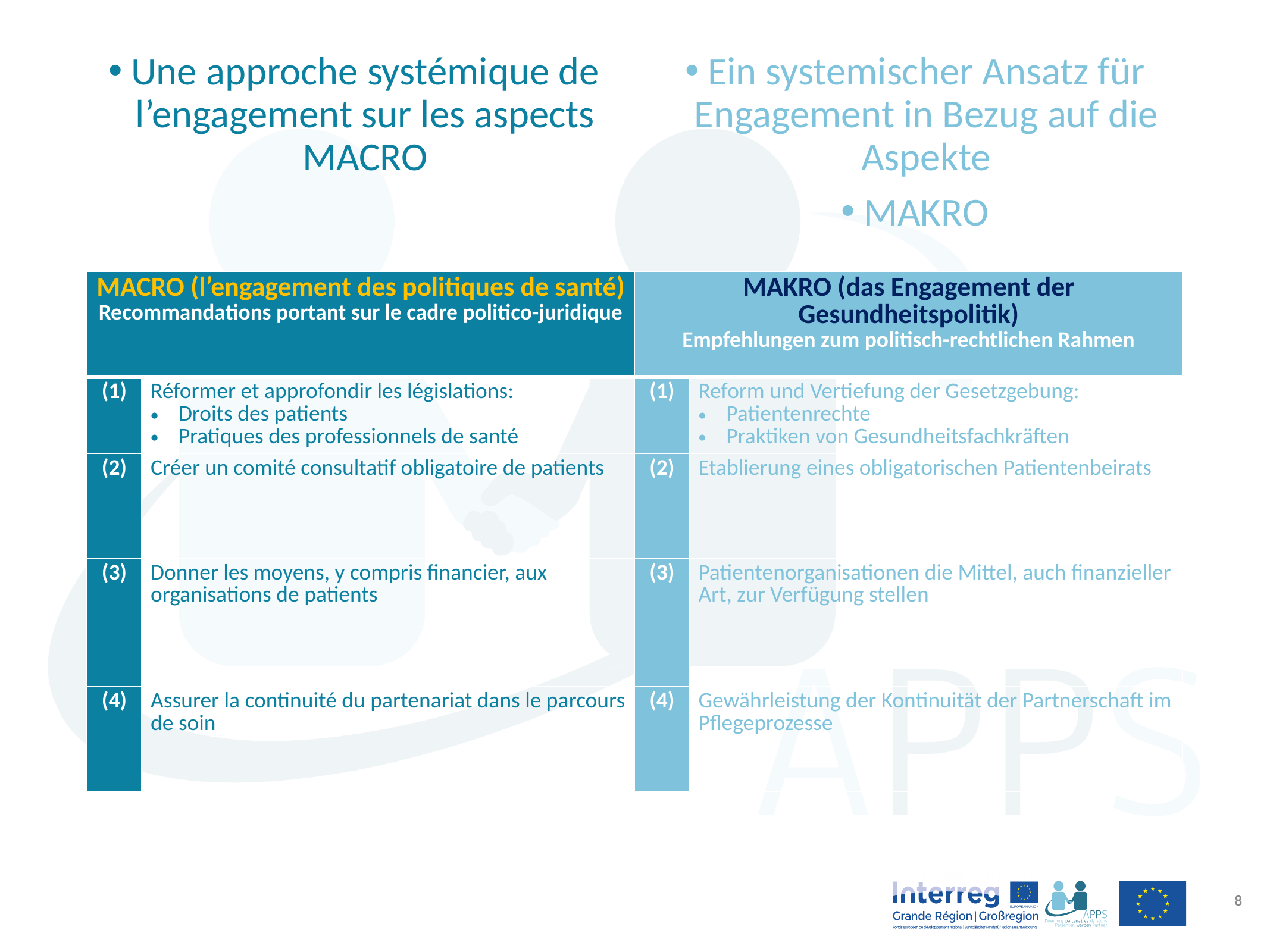

Une approche systémique de l’engagement sur les aspects MACRO
# Ein systemischer Ansatz für Engagement in Bezug auf die Aspekte
MAKRO
| MACRO (l’engagement des politiques de santé) Recommandations portant sur le cadre politico-juridique |  | MAKRO (das Engagement der Gesundheitspolitik) Empfehlungen zum politisch-rechtlichen Rahmen |  |
| --- | --- | --- | --- |
| (1) | Réformer et approfondir les législations: Droits des patients Pratiques des professionnels de santé | (1) | Reform und Vertiefung der Gesetzgebung: Patientenrechte Praktiken von Gesundheitsfachkräften |
| (2) | Créer un comité consultatif obligatoire de patients | (2) | Etablierung eines obligatorischen Patientenbeirats |
| (3) | Donner les moyens, y compris financier, aux organisations de patients | (3) | Patientenorganisationen die Mittel, auch finanzieller Art, zur Verfügung stellen |
| (4) | Assurer la continuité du partenariat dans le parcours de soin | (4) | Gewährleistung der Kontinuität der Partnerschaft im Pflegeprozesse |
8